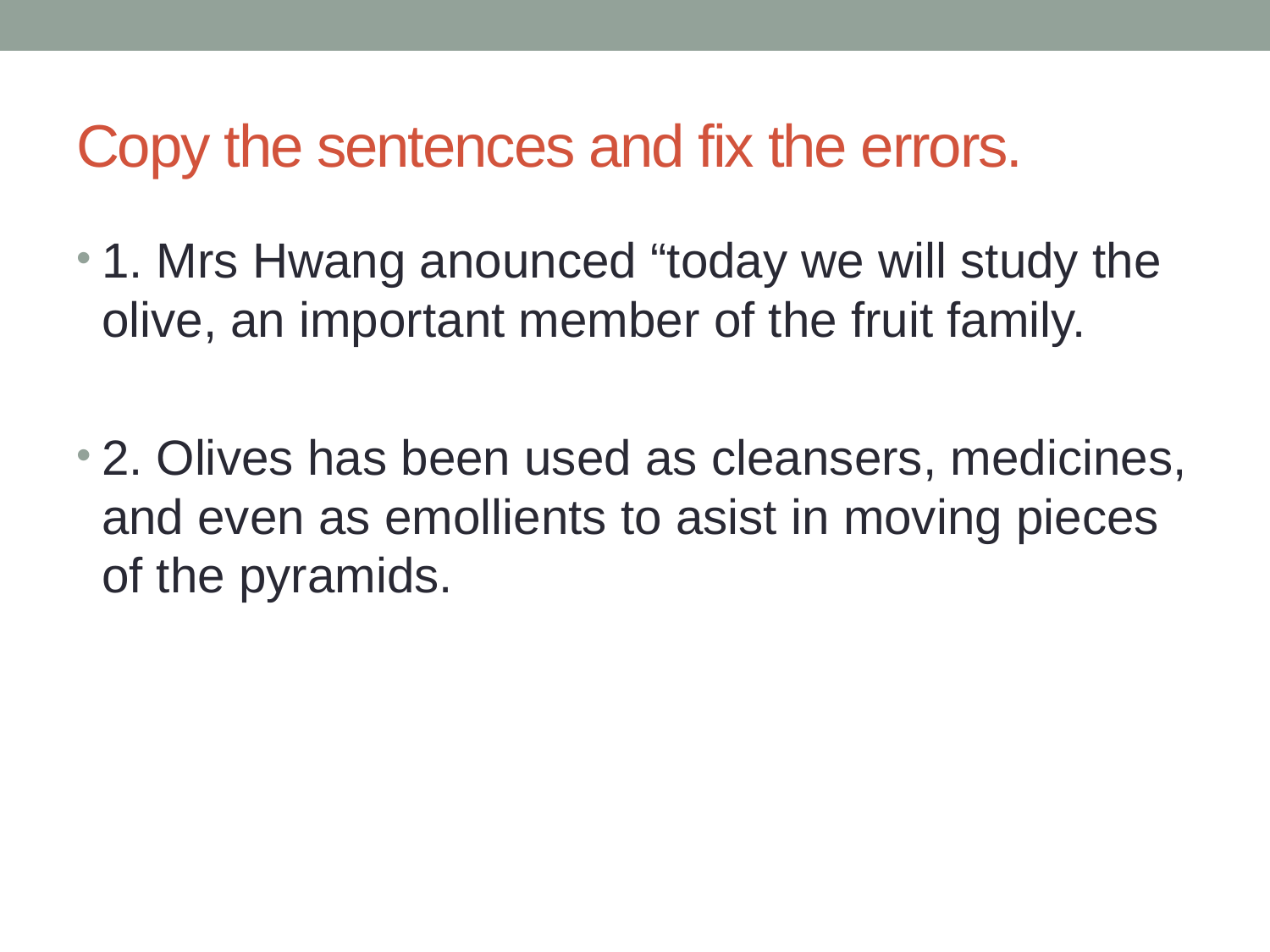

# Copy the sentences and fix the errors.
1. Mrs Hwang anounced “today we will study the olive, an important member of the fruit family.

2. Olives has been used as cleansers, medicines, and even as emollients to asist in moving pieces of the pyramids.